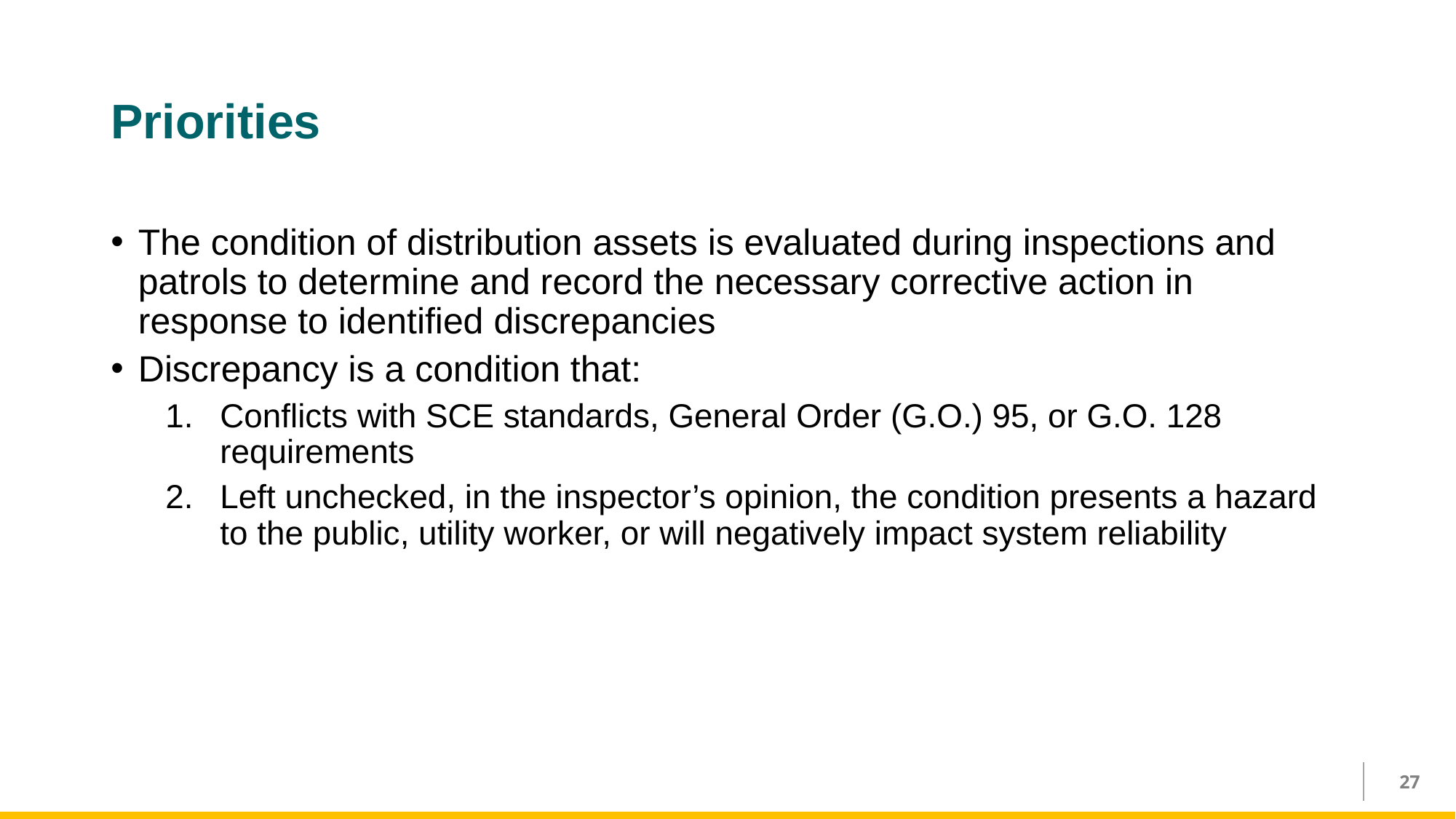

# Priorities
The condition of distribution assets is evaluated during inspections and patrols to determine and record the necessary corrective action in response to identified discrepancies
Discrepancy is a condition that:
Conflicts with SCE standards, General Order (G.O.) 95, or G.O. 128 requirements
Left unchecked, in the inspector’s opinion, the condition presents a hazard to the public, utility worker, or will negatively impact system reliability